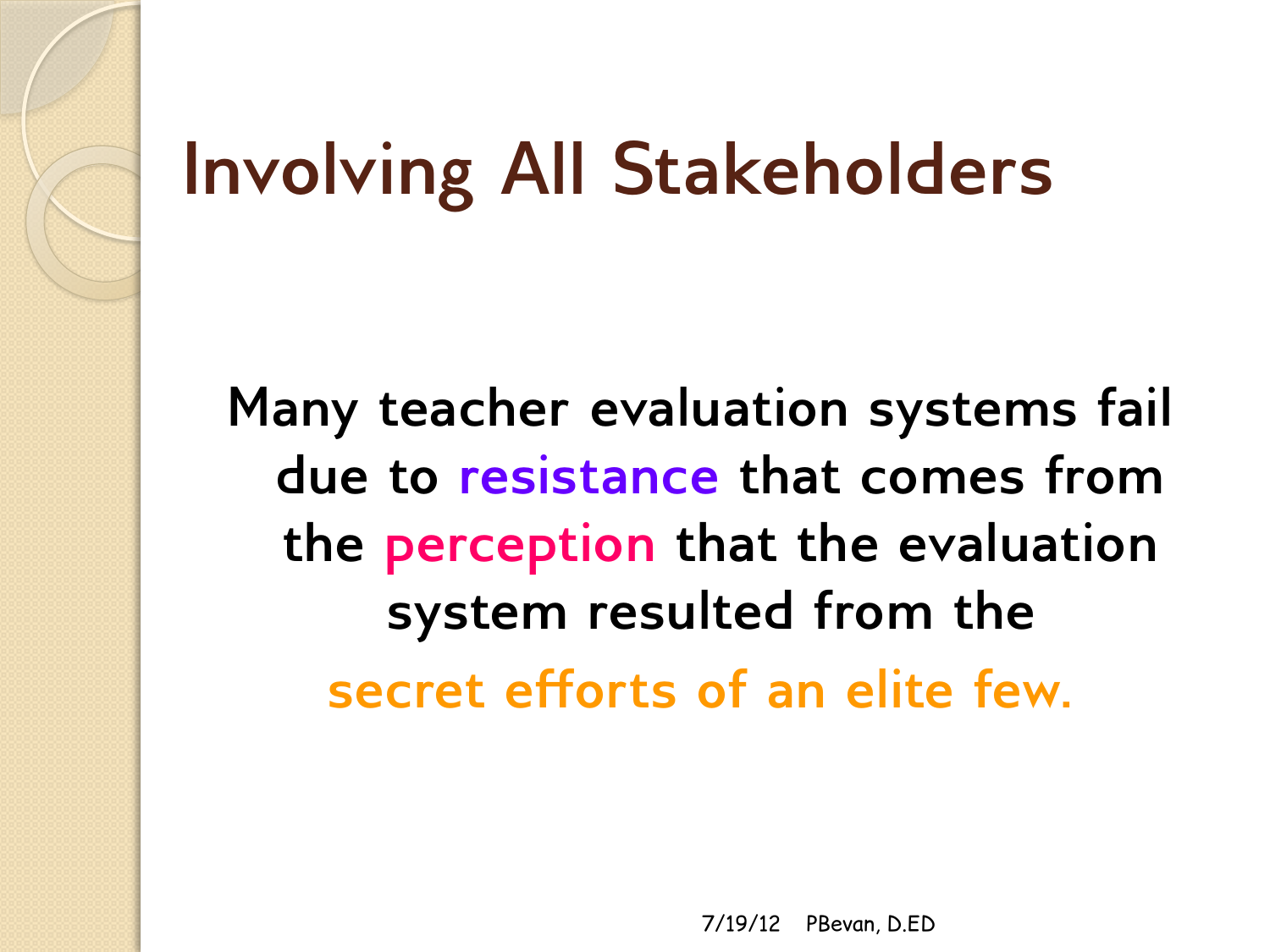

# Involving All Stakeholders

Many teacher evaluation systems fail due to resistance that comes from the perception that the evaluation system resulted from the
secret efforts of an elite few.
7/19/12
PBevan, D.ED